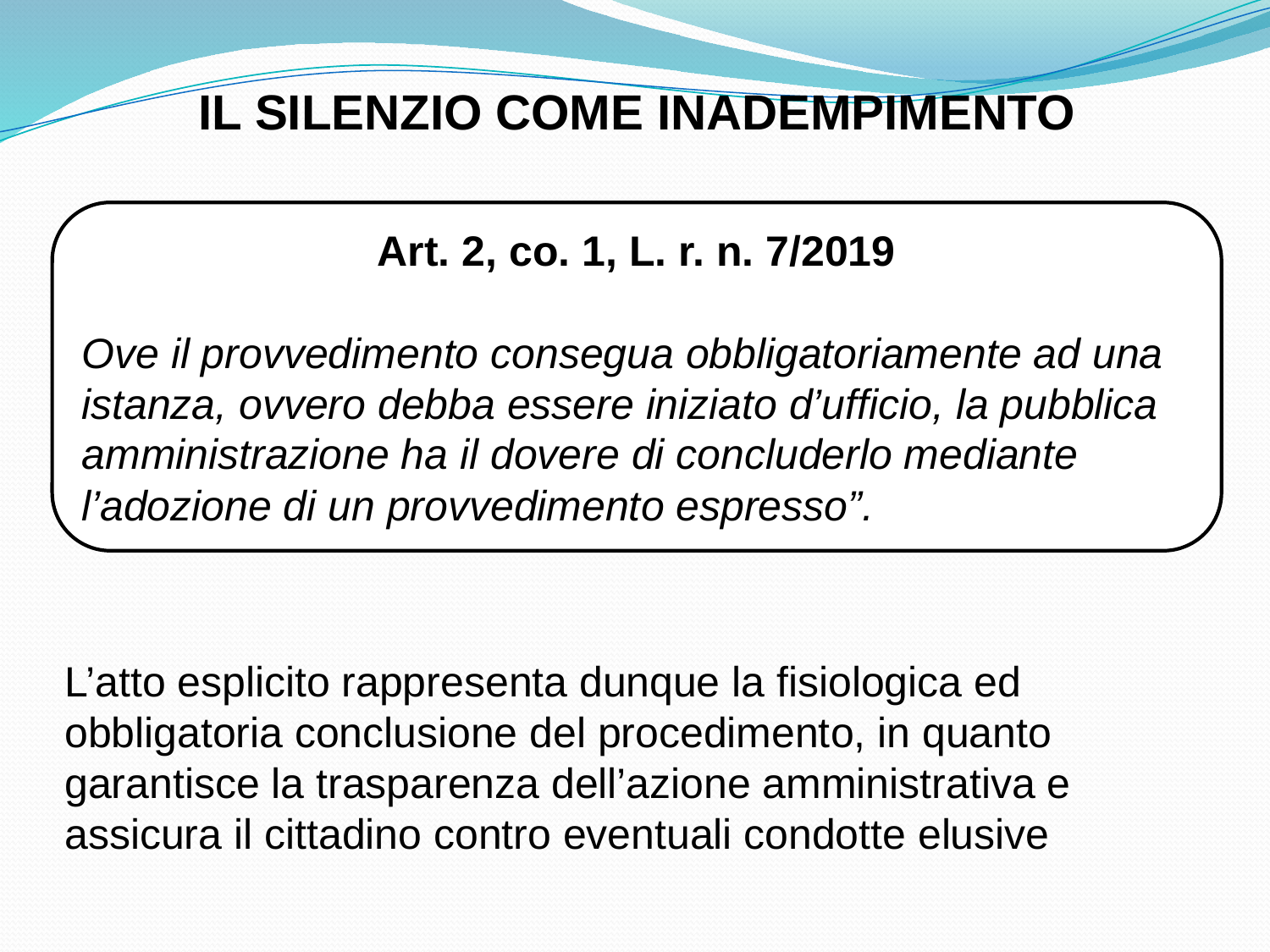

IL SILENZIO COME INADEMPIMENTO
Art. 2, co. 1, L. r. n. 7/2019

Ove il provvedimento consegua obbligatoriamente ad una istanza, ovvero debba essere iniziato d’ufficio, la pubblica amministrazione ha il dovere di concluderlo mediante l’adozione di un provvedimento espresso”.
L’atto esplicito rappresenta dunque la fisiologica ed obbligatoria conclusione del procedimento, in quanto garantisce la trasparenza dell’azione amministrativa e assicura il cittadino contro eventuali condotte elusive